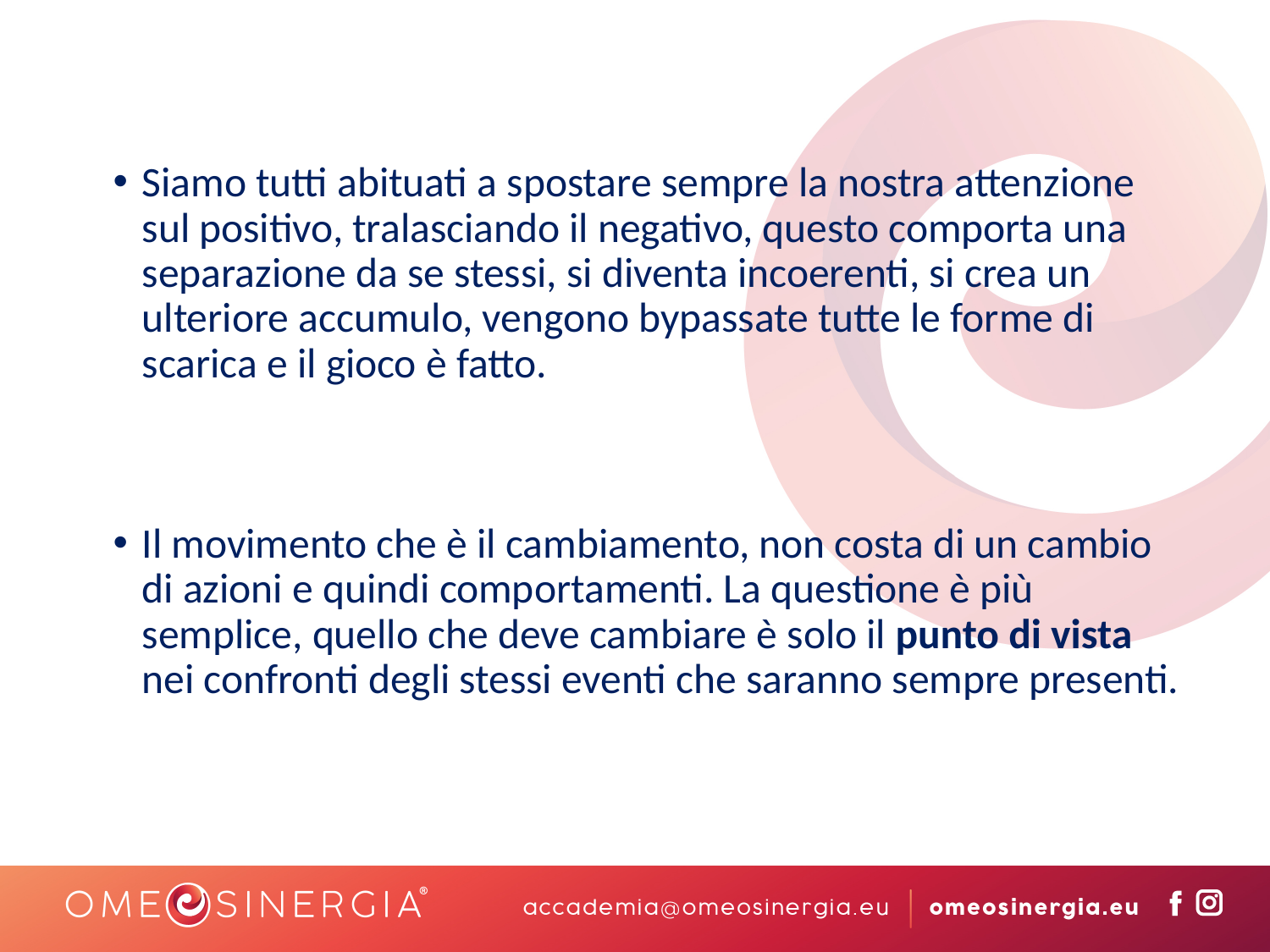

Siamo tutti abituati a spostare sempre la nostra attenzione sul positivo, tralasciando il negativo, questo comporta una separazione da se stessi, si diventa incoerenti, si crea un ulteriore accumulo, vengono bypassate tutte le forme di scarica e il gioco è fatto.

Il movimento che è il cambiamento, non costa di un cambio di azioni e quindi comportamenti. La questione è più semplice, quello che deve cambiare è solo il punto di vista nei confronti degli stessi eventi che saranno sempre presenti.